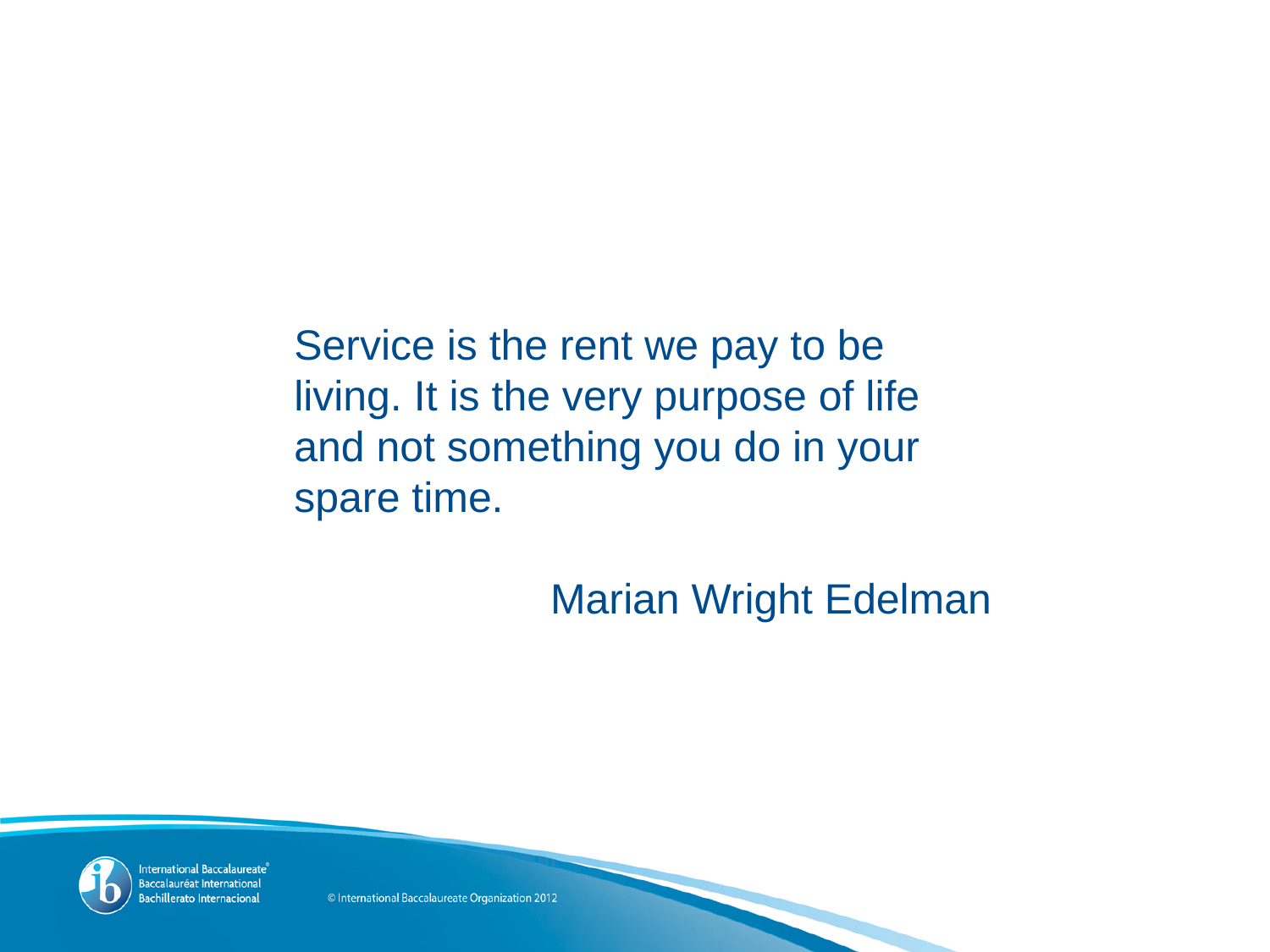

Service is the rent we pay to be living. It is the very purpose of life and not something you do in your spare time.

Marian Wright Edelman